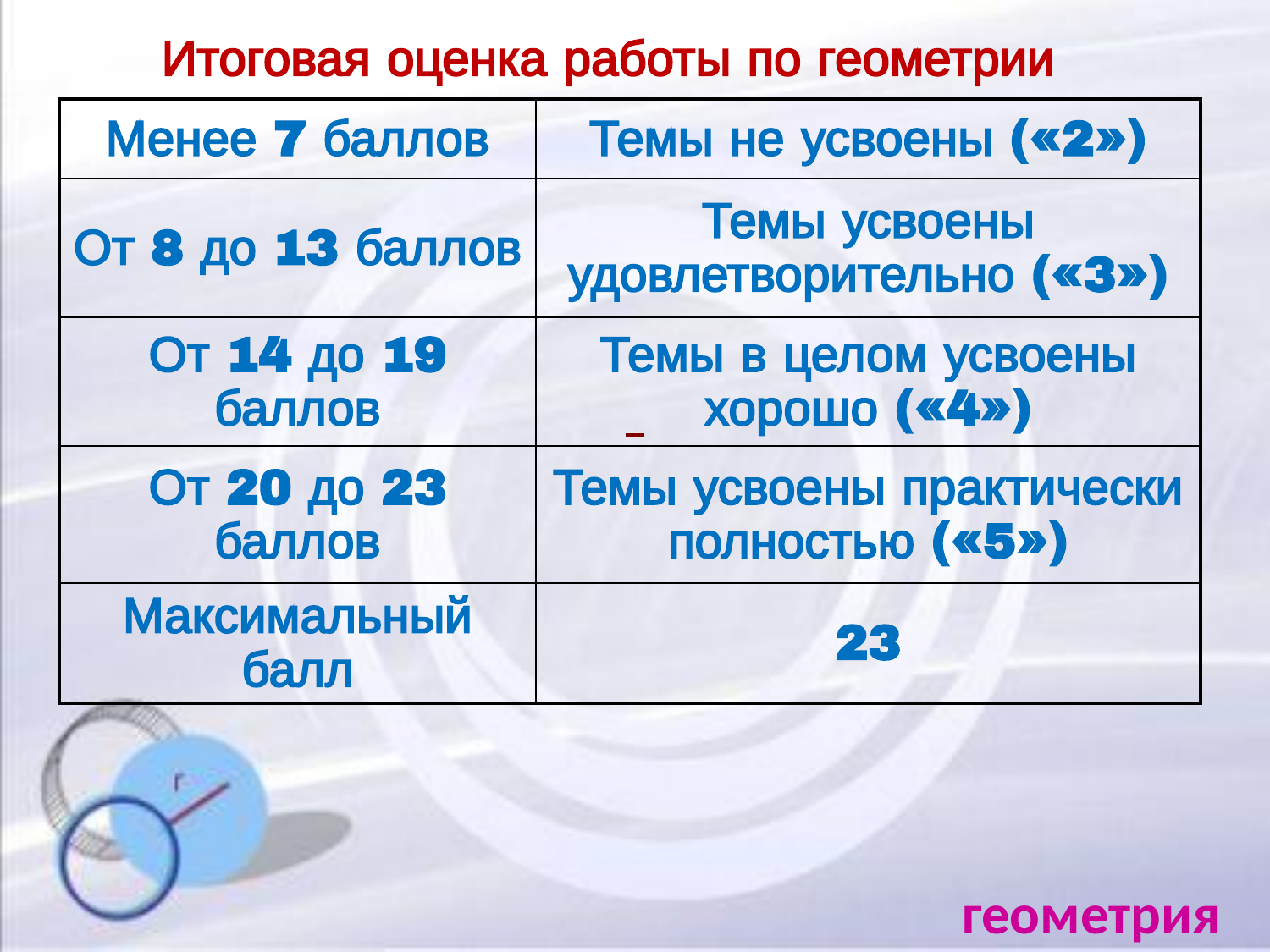

Итоговая оценка работы по геометрии
| Менее 7 баллов | Темы не усвоены («2») |
| --- | --- |
| От 8 до 13 баллов | Темы усвоены удовлетворительно («3») |
| От 14 до 19 баллов | Темы в целом усвоены хорошо («4») |
| От 20 до 23 баллов | Темы усвоены практически полностью («5») |
| Максимальный балл | 23 |
#
геометрия